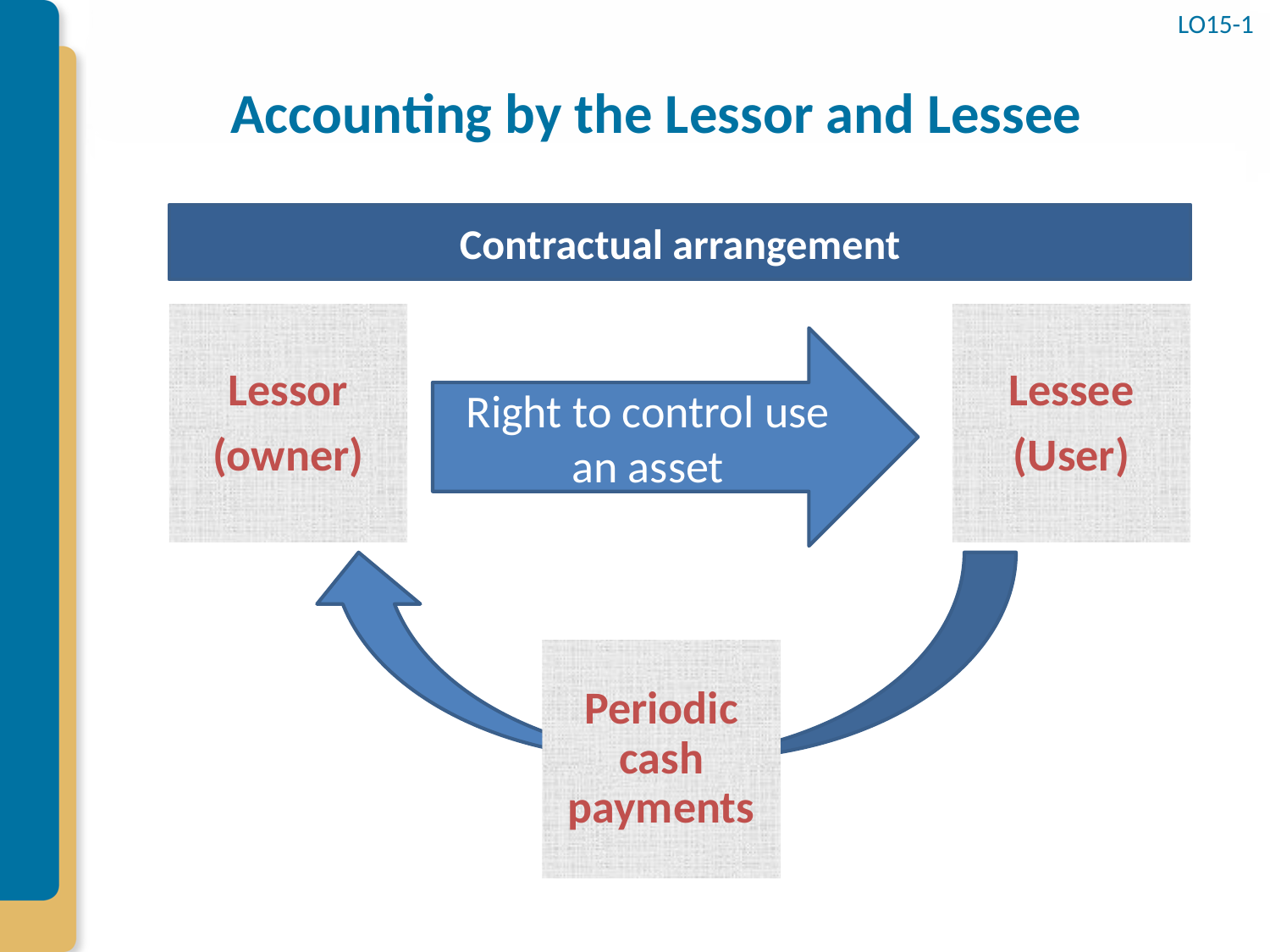

LO15-1
# Accounting by the Lessor and Lessee
Contractual arrangement

Lessor
(owner)
Lessee
(User)
Right to control use an asset
Periodic cash payments